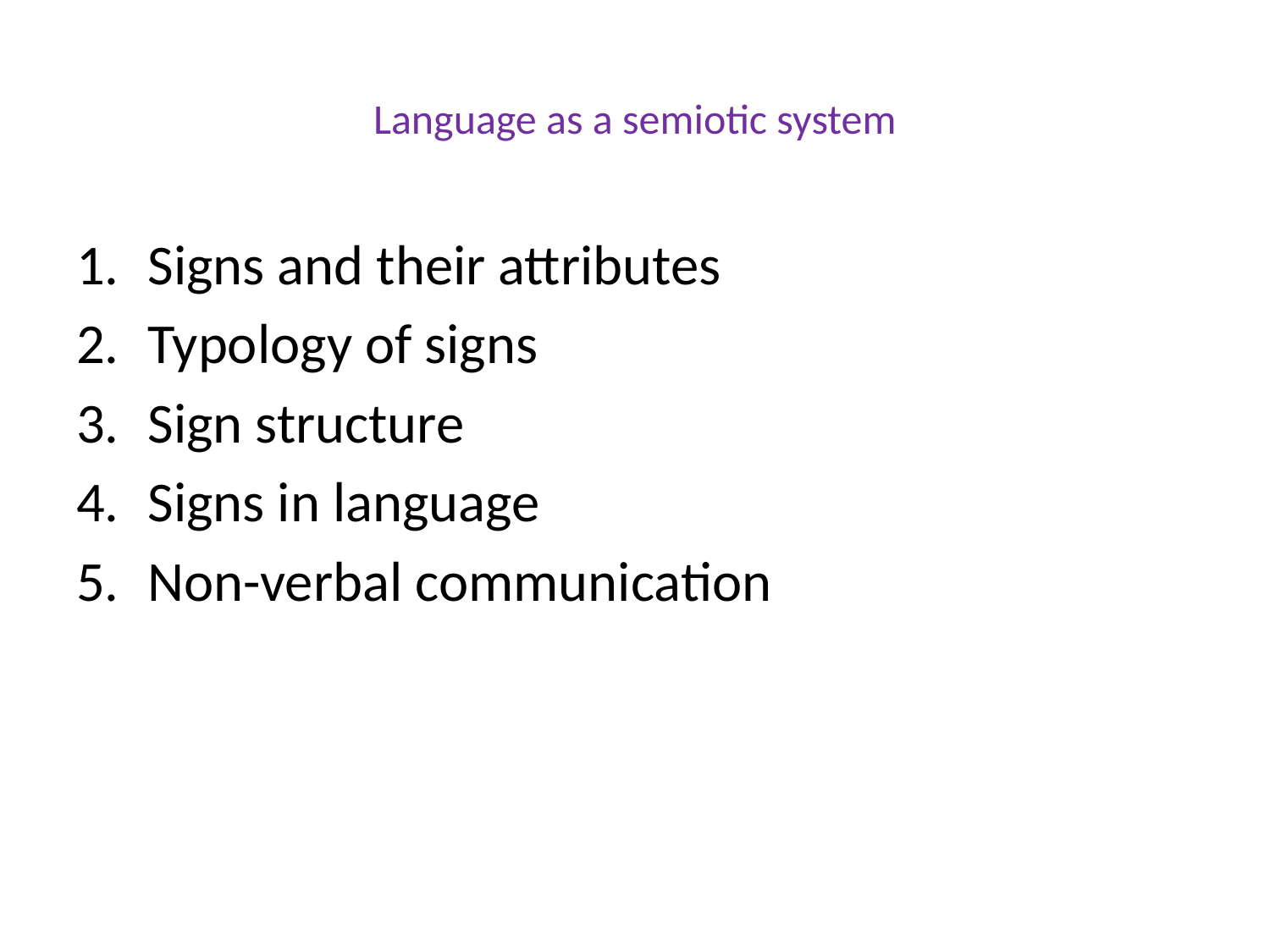

# Language as a semiotic system
Signs and their attributes
Typology of signs
Sign structure
Signs in language
Non-verbal communication